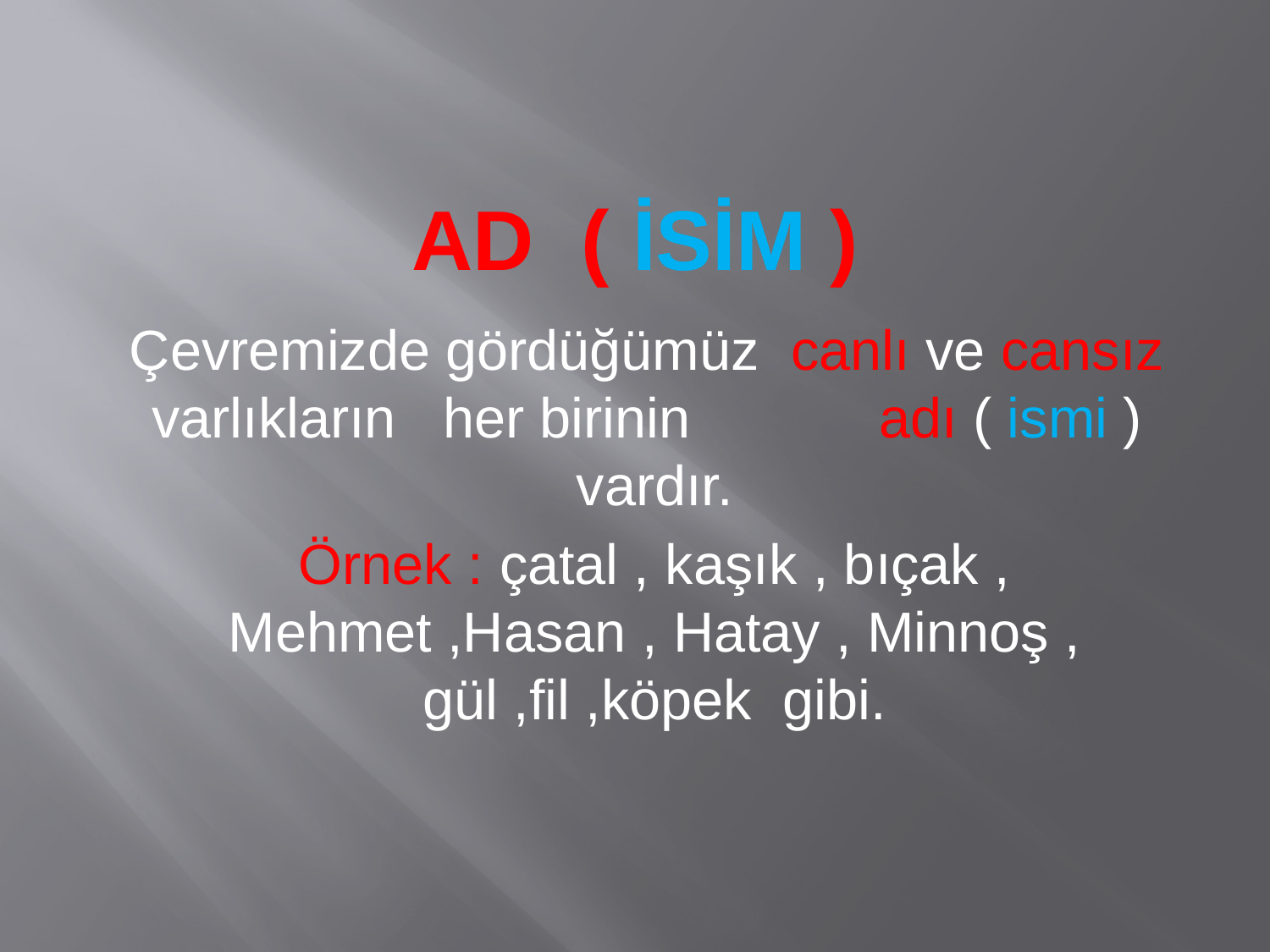

# Ad  ( İsim )
Çevremizde gördüğümüz  canlı ve cansız  varlıkların   her birinin            adı ( ismi )  vardır.
Örnek : çatal , kaşık , bıçak , Mehmet ,Hasan , Hatay , Minnoş , gül ,fil ,köpek  gibi.